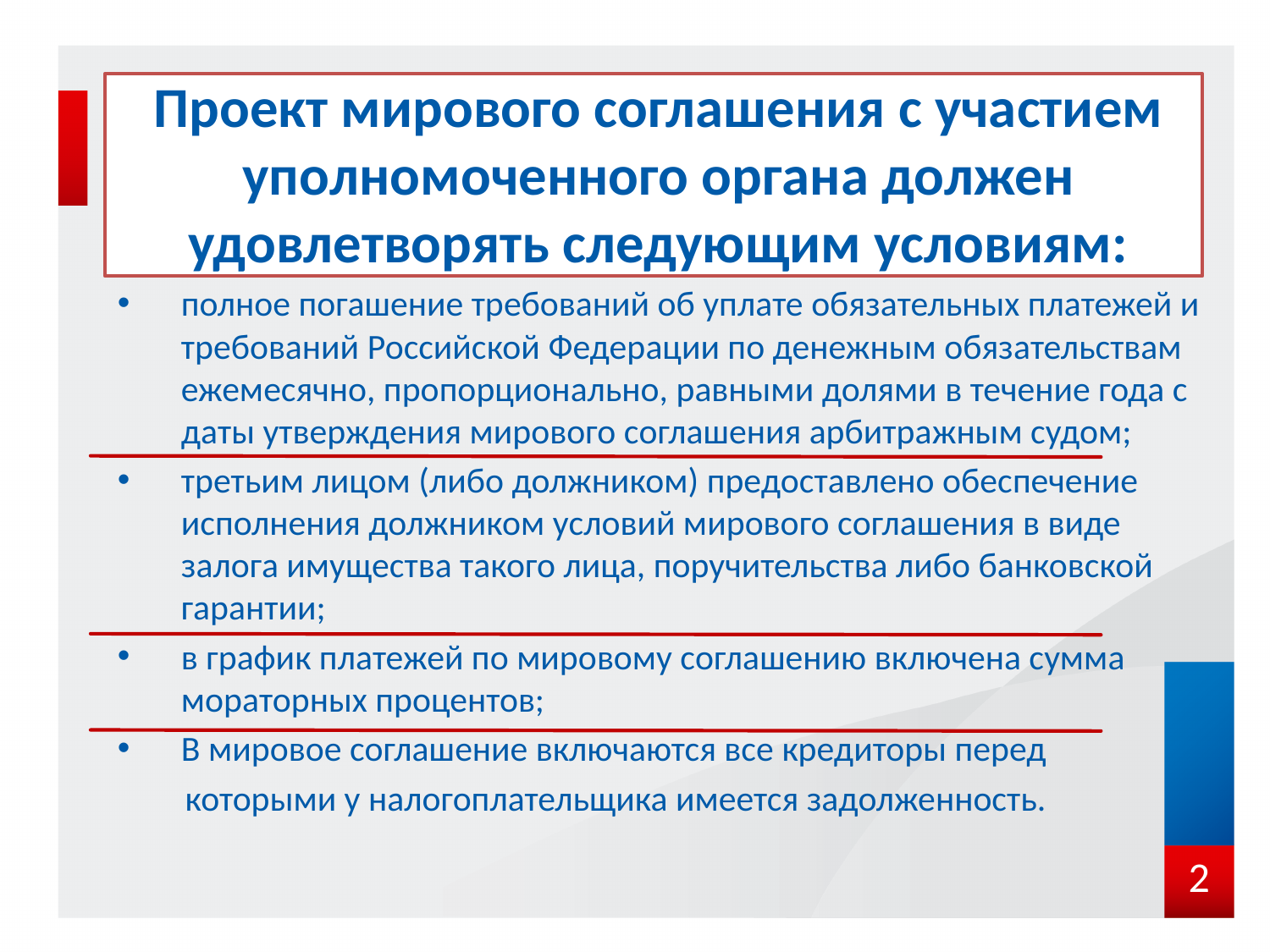

# Проект мирового соглашения с участием уполномоченного органа должен удовлетворять следующим условиям:

полное погашение требований об уплате обязательных платежей и требований Российской Федерации по денежным обязательствам ежемесячно, пропорционально, равными долями в течение года с даты утверждения мирового соглашения арбитражным судом;
третьим лицом (либо должником) предоставлено обеспечение исполнения должником условий мирового соглашения в виде залога имущества такого лица, поручительства либо банковской гарантии;
в график платежей по мировому соглашению включена сумма  мораторных процентов;
В мировое соглашение включаются все кредиторы перед
которыми у налогоплательщика имеется задолженность.

2